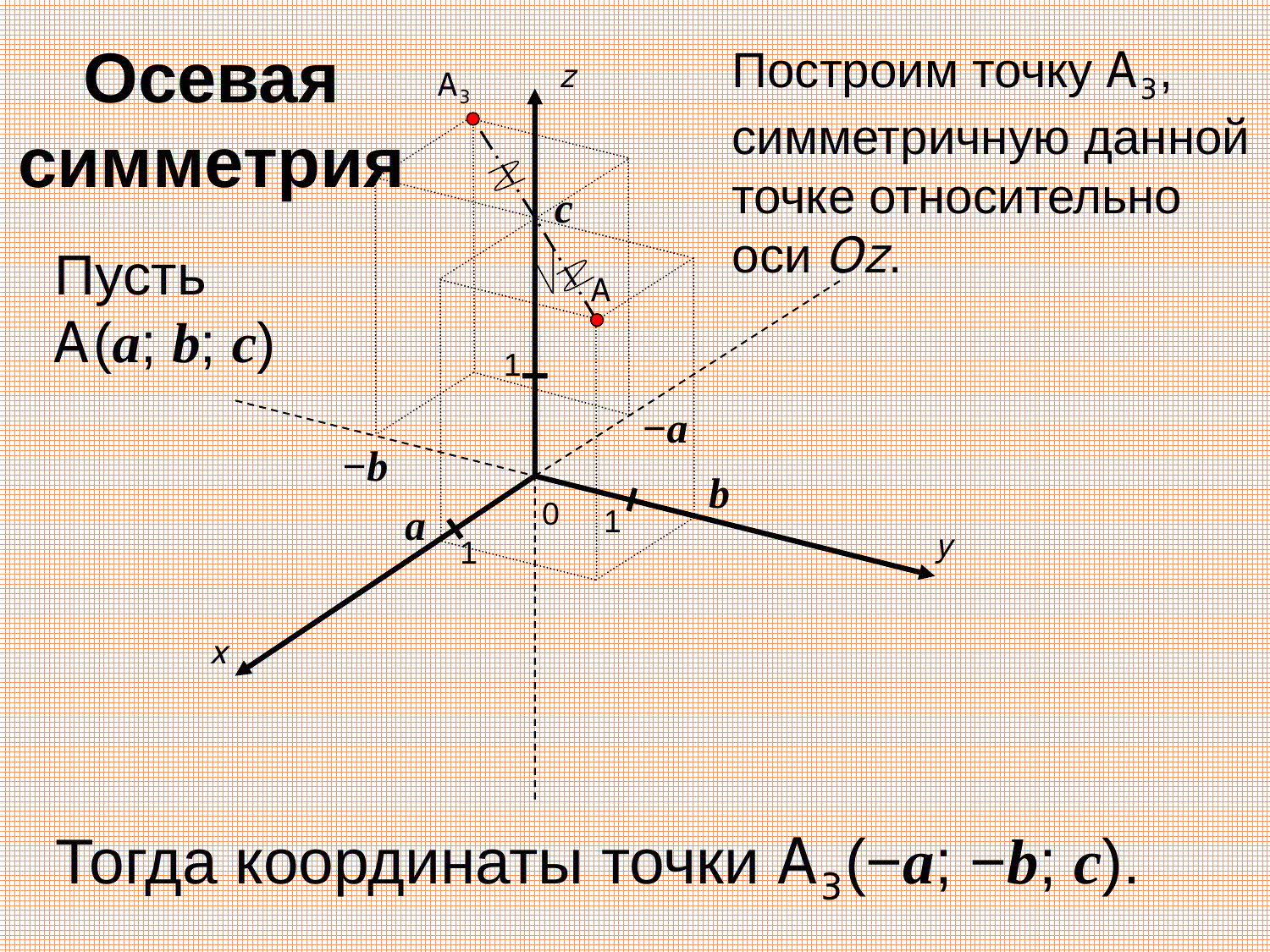

Осевая симметрия
Построим точку A3, симметричную данной точке относительно оси Oz.
z
A3

c

Пусть A(a; b; c)

A

1

−a

−b
b

0

a
1

y
1

x
Тогда координаты точки A3(−a; −b; c).